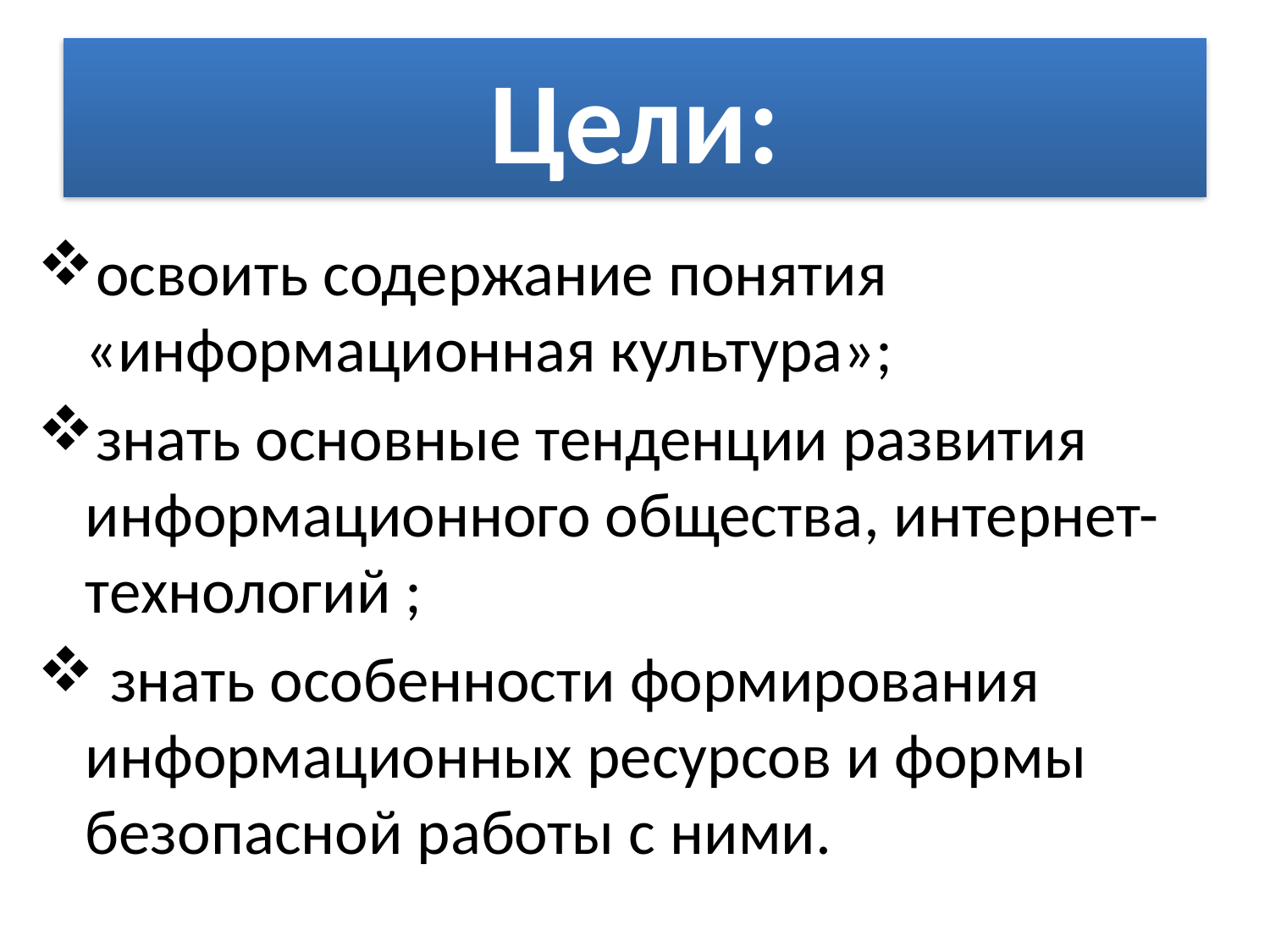

# Цели:
освоить содержание понятия «информационная культура»;
знать основные тенденции развития информационного общества, интернет-технологий ;
 знать особенности формирования информационных ресурсов и формы безопасной работы с ними.